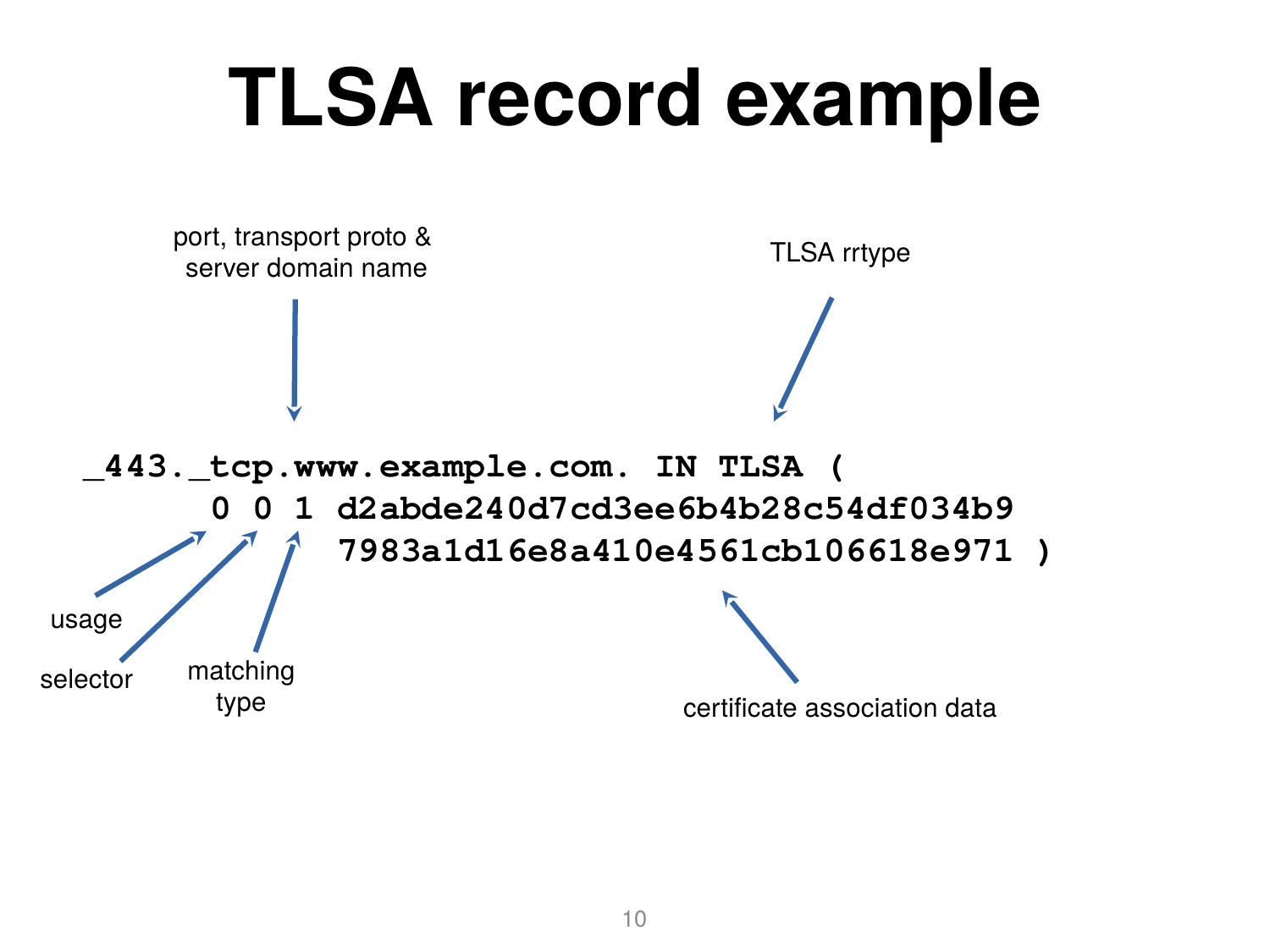

# TLSA record example
port, transport proto &
server domain name
TLSA rrtype

_443._tcp.www.example.com. IN TLSA (
      0 0 1 d2abde240d7cd3ee6b4b28c54df034b9
            7983a1d16e8a410e4561cb106618e971 )

usage
matching
type
selector
certificate association data
10